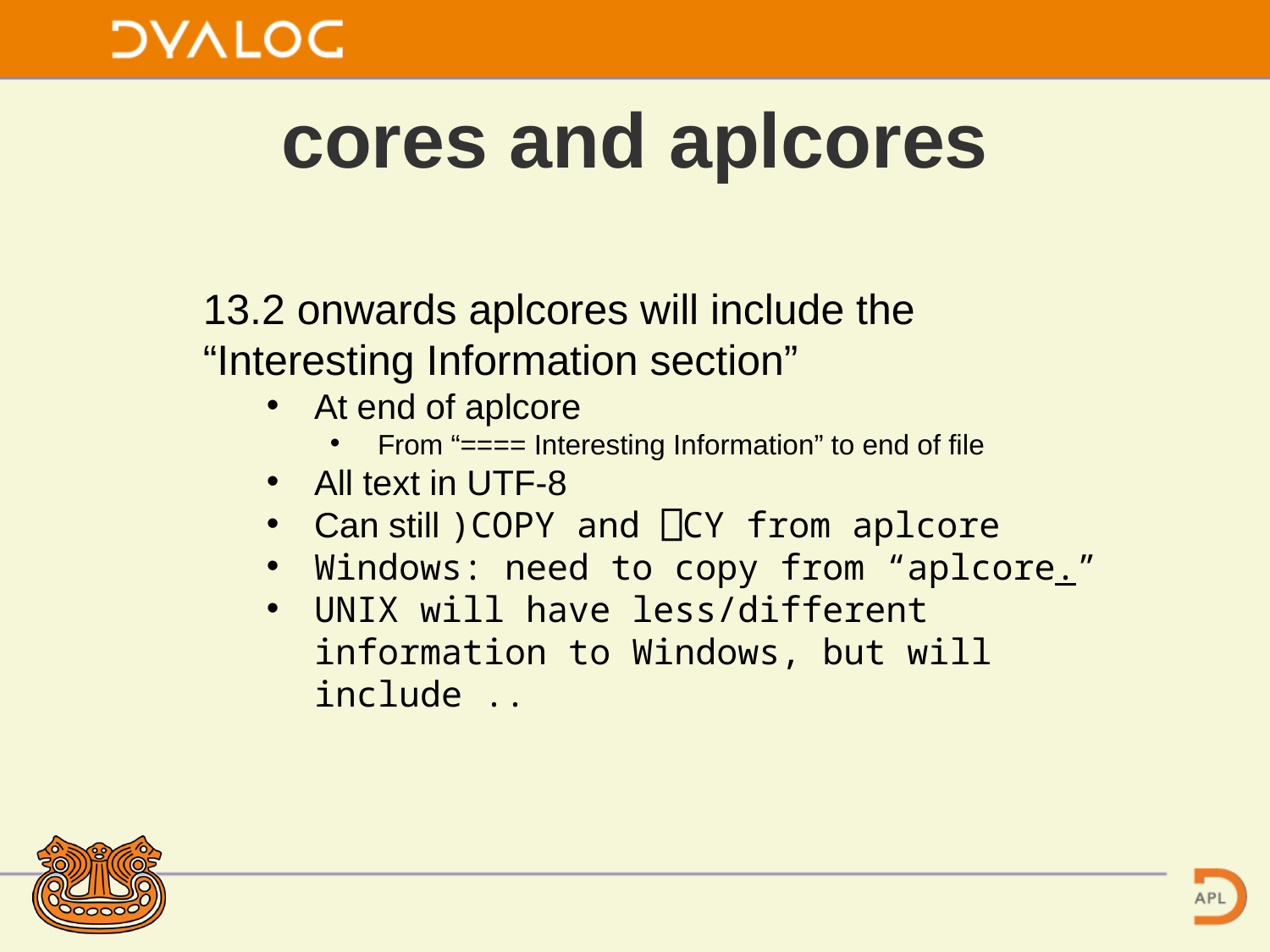

# cores and aplcores
13.2 onwards aplcores will include the “Interesting Information section”
At end of aplcore
From “==== Interesting Information” to end of file
All text in UTF-8
Can still )COPY and ⎕CY from aplcore
Windows: need to copy from “aplcore.”
UNIX will have less/different information to Windows, but will include ..